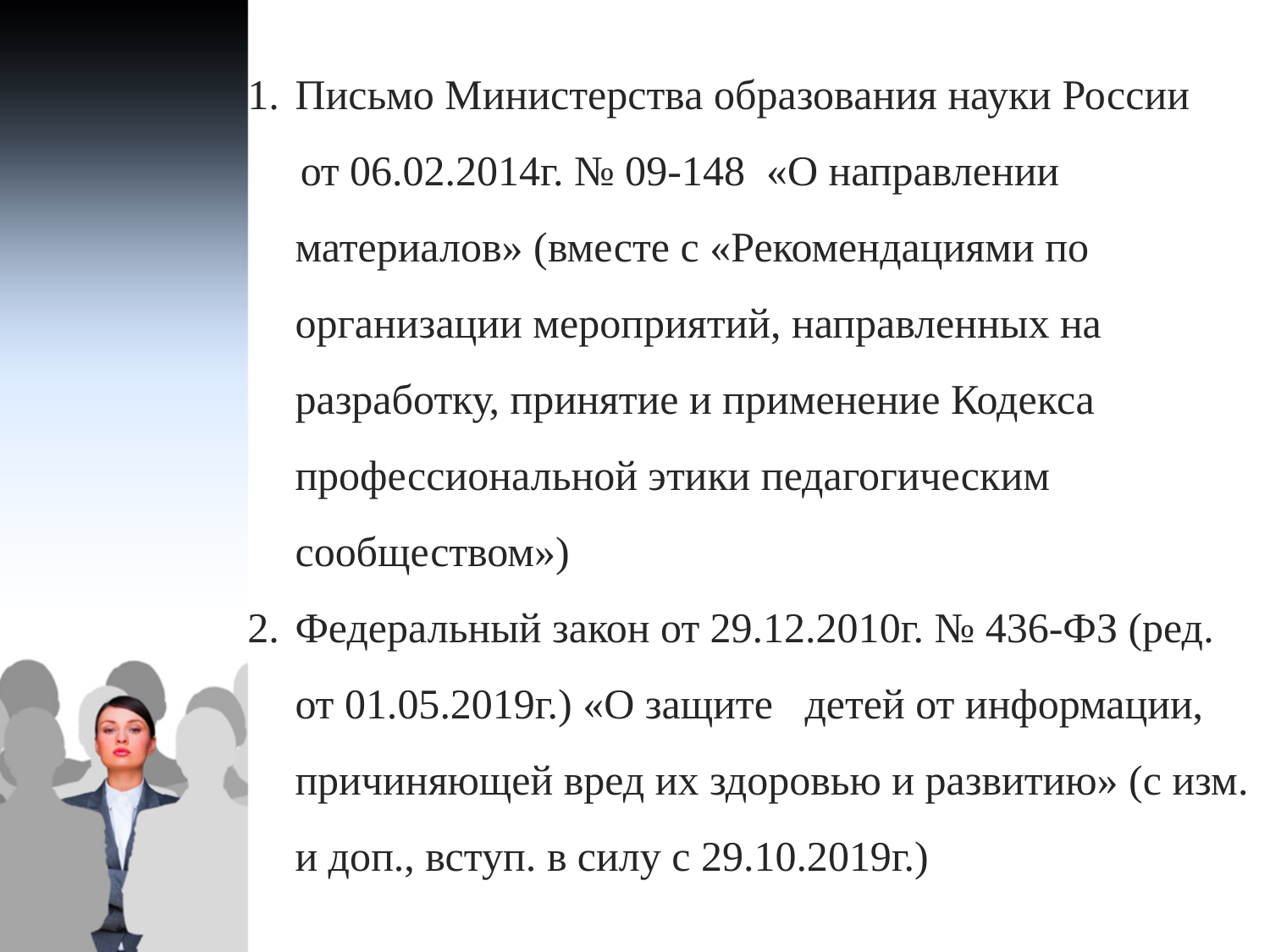

Письмо Министерства образования науки России
     от 06.02.2014г. № 09-148  «О направлении материалов» (вместе с «Рекомендациями по организации мероприятий, направленных на разработку, принятие и применение Кодекса профессиональной этики педагогическим сообществом»)
Федеральный закон от 29.12.2010г. № 436-ФЗ (ред. от 01.05.2019г.) «О защите   детей от информации, причиняющей вред их здоровью и развитию» (с изм. и доп., вступ. в силу с 29.10.2019г.)